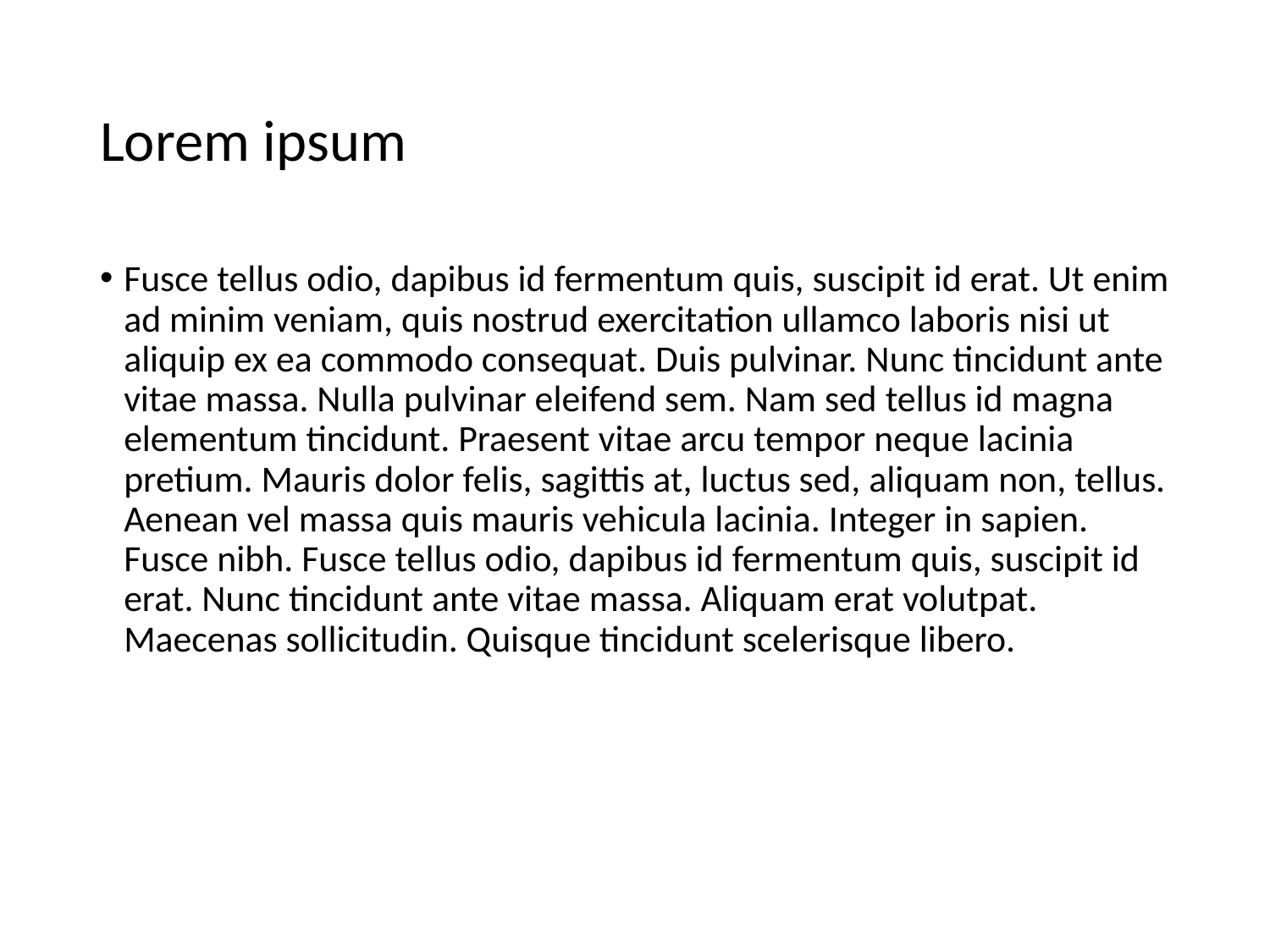

# Lorem ipsum
Fusce tellus odio, dapibus id fermentum quis, suscipit id erat. Ut enim ad minim veniam, quis nostrud exercitation ullamco laboris nisi ut aliquip ex ea commodo consequat. Duis pulvinar. Nunc tincidunt ante vitae massa. Nulla pulvinar eleifend sem. Nam sed tellus id magna elementum tincidunt. Praesent vitae arcu tempor neque lacinia pretium. Mauris dolor felis, sagittis at, luctus sed, aliquam non, tellus. Aenean vel massa quis mauris vehicula lacinia. Integer in sapien. Fusce nibh. Fusce tellus odio, dapibus id fermentum quis, suscipit id erat. Nunc tincidunt ante vitae massa. Aliquam erat volutpat. Maecenas sollicitudin. Quisque tincidunt scelerisque libero.